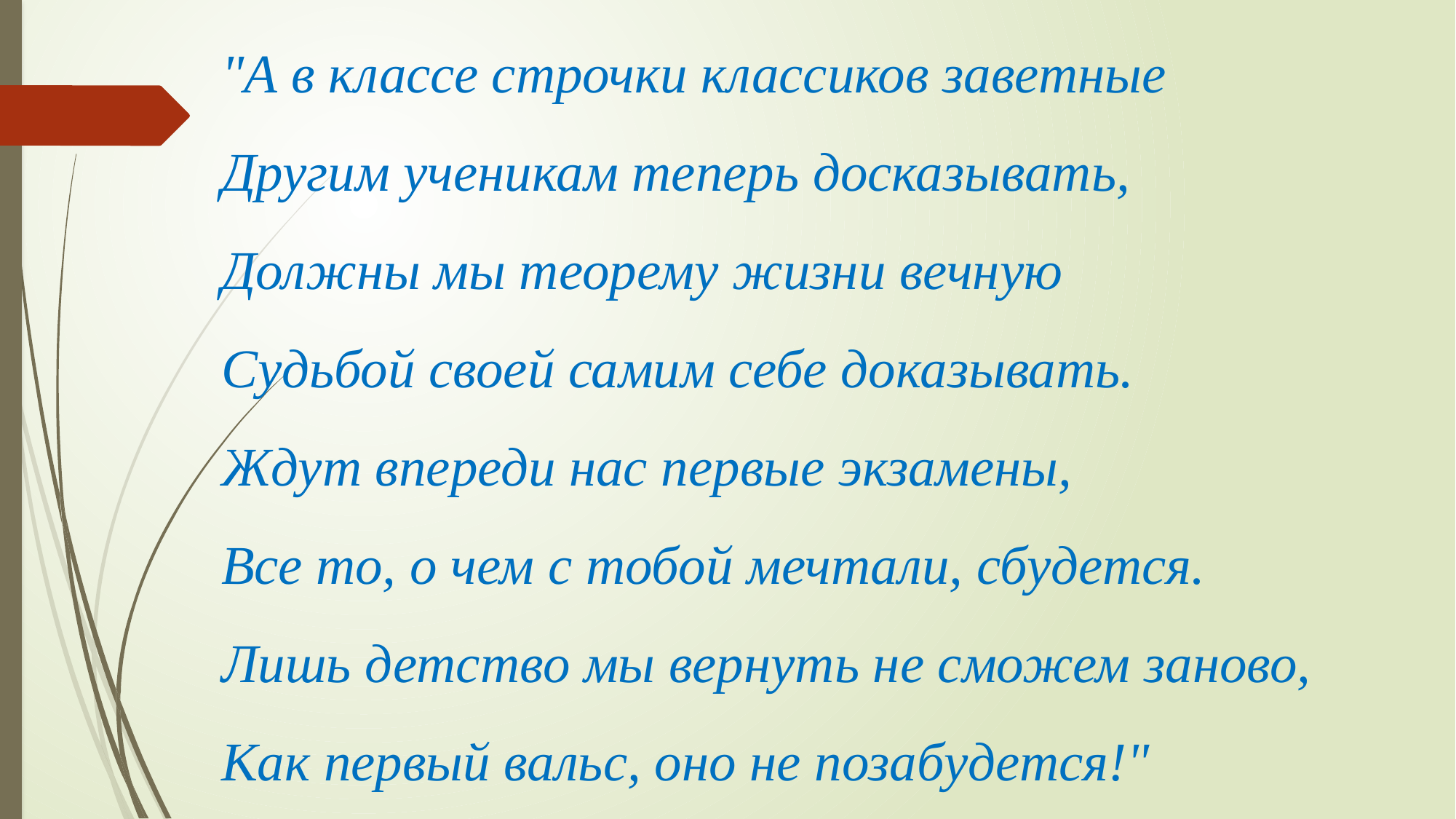

# "А в классе строчки классиков заветные  Другим ученикам теперь досказывать,  Должны мы теорему жизни вечную  Судьбой своей самим себе доказывать.  Ждут впереди нас первые экзамены,  Все то, о чем с тобой мечтали, сбудется.  Лишь детство мы вернуть не сможем заново,  Как первый вальс, оно не позабудется!"